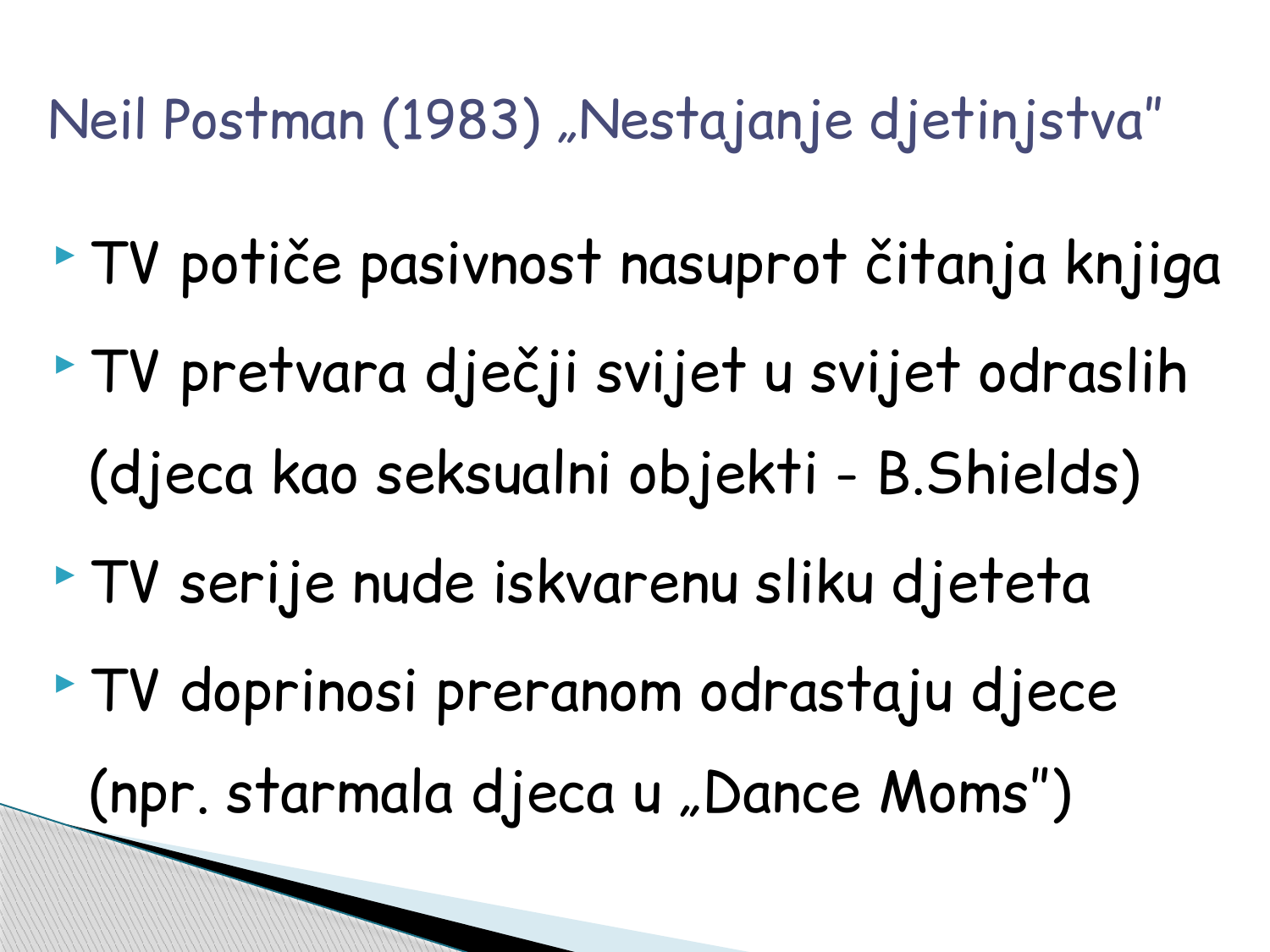

# Neil Postman (1983) „Nestajanje djetinjstva”
TV potiče pasivnost nasuprot čitanja knjiga
TV pretvara dječji svijet u svijet odraslih (djeca kao seksualni objekti - B.Shields)
TV serije nude iskvarenu sliku djeteta
TV doprinosi preranom odrastaju djece (npr. starmala djeca u „Dance Moms”)